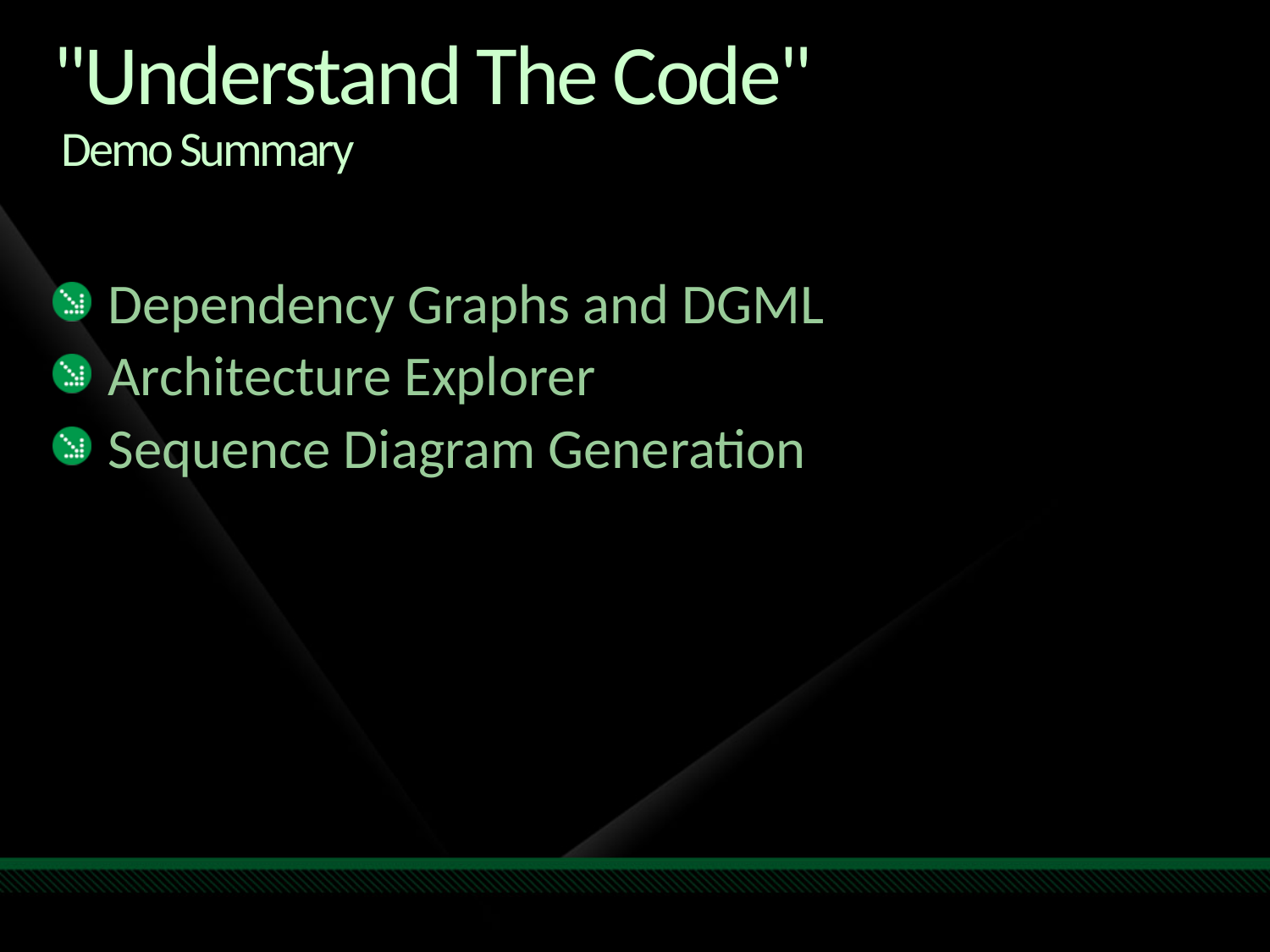

# "Understand The Code" Demo Summary

Dependency Graphs and DGML
Architecture Explorer
Sequence Diagram Generation